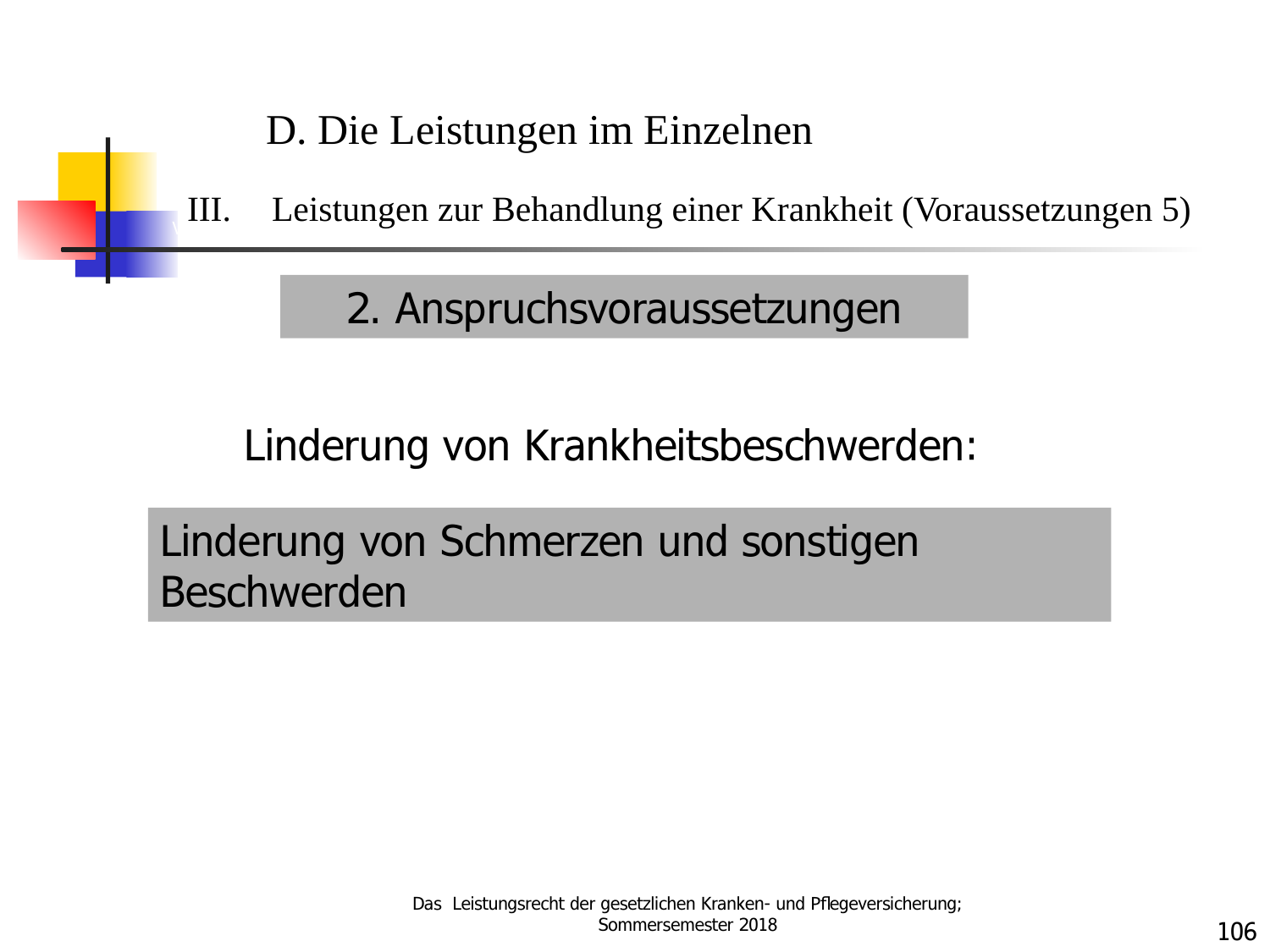

Voraussetzungen 5
D. Die Leistungen im Einzelnen

Leistungen zur Behandlung einer Krankheit (Voraussetzungen 5)
2. Anspruchsvoraussetzungen
Linderung von Krankheitsbeschwerden:
Krankheit
Linderung von Schmerzen und sonstigen Beschwerden
Das  Leistungsrecht der gesetzlichen Kranken- und Pflegeversicherung; Sommersemester 2018
106